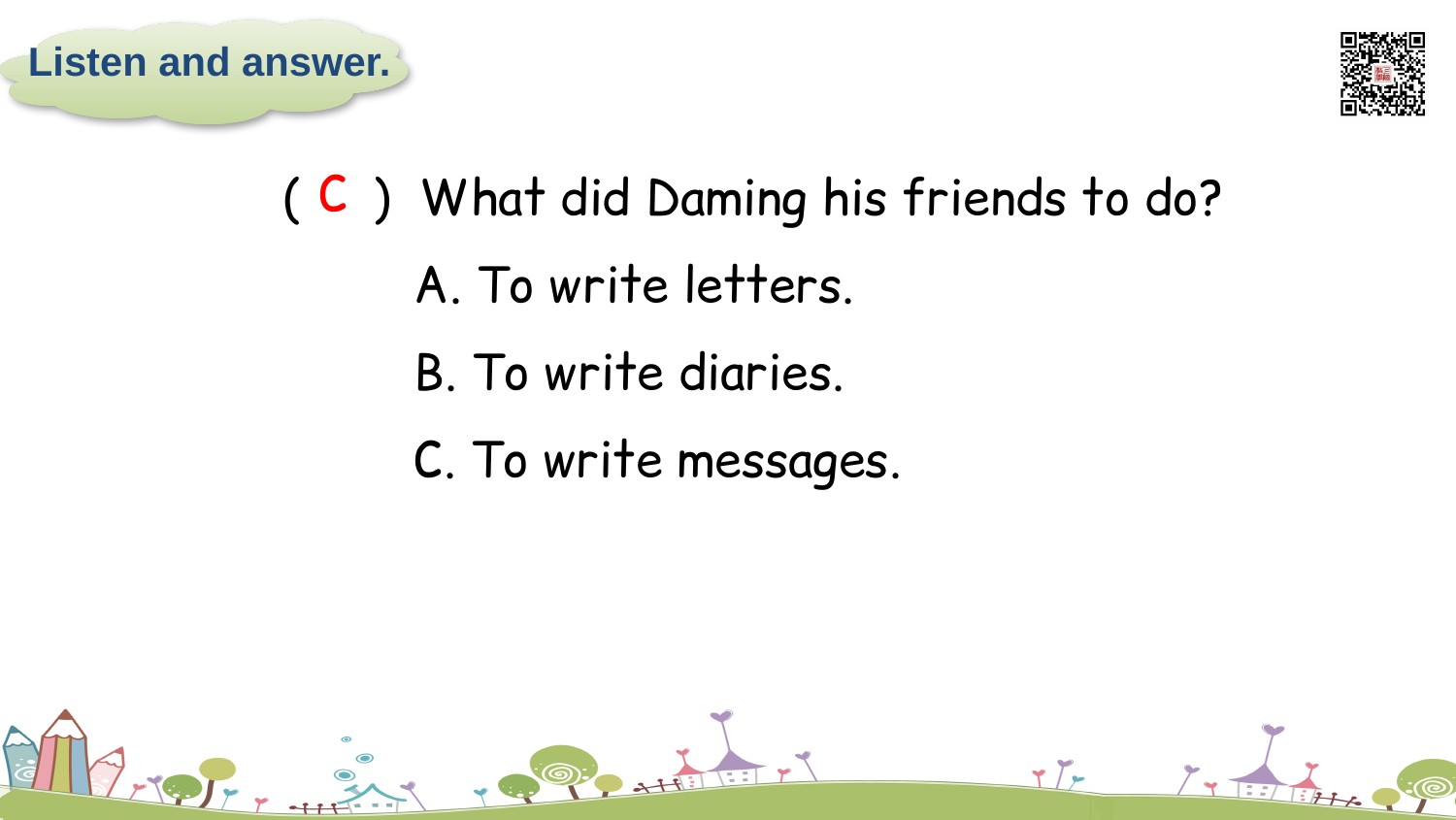

Listen and answer.
(     )  What did Daming his friends to do?
         A. To write letters.
         B. To write diaries.
         C. To write messages.
C